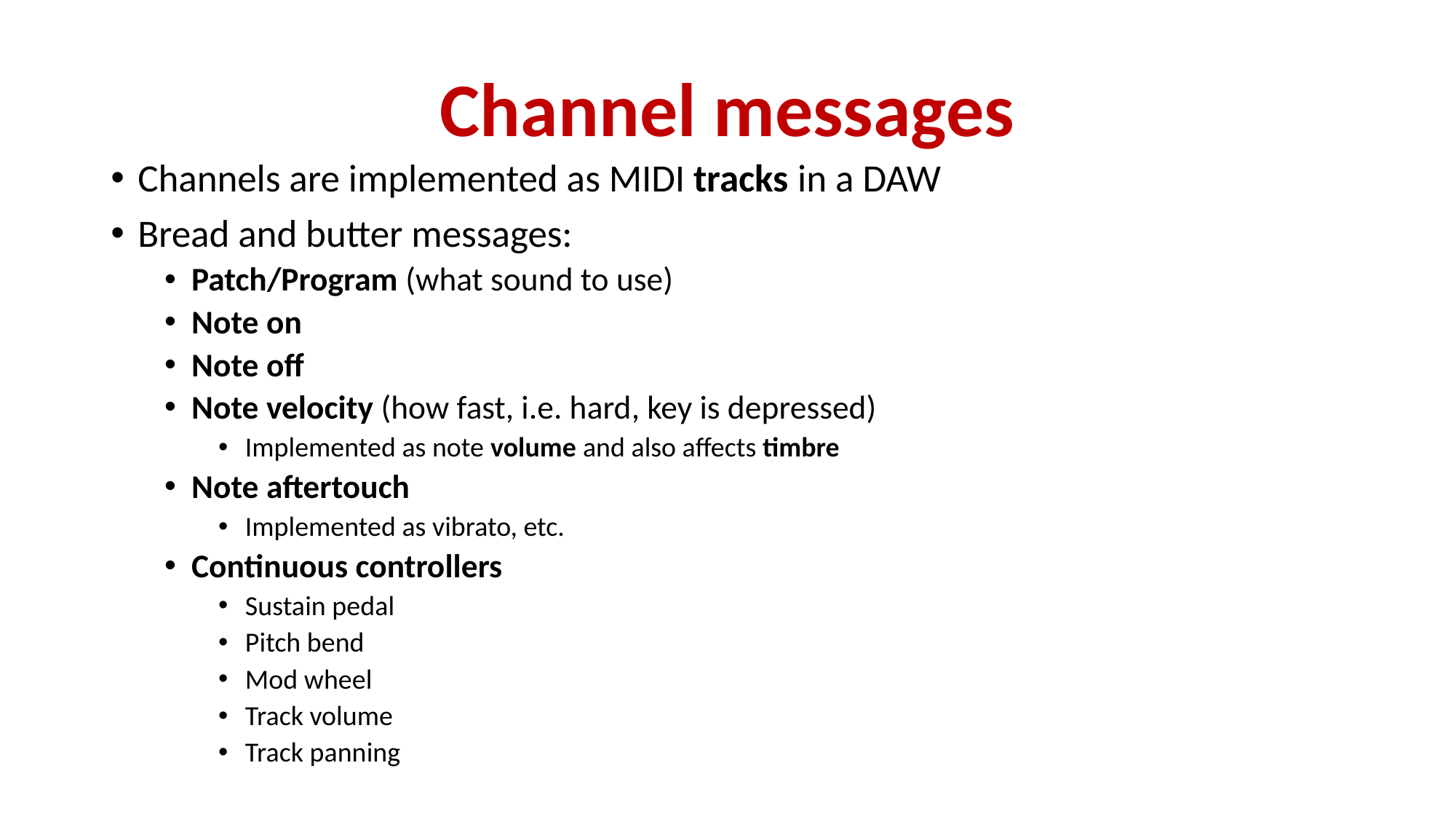

# Channel messages
Channels are implemented as MIDI tracks in a DAW
Bread and butter messages:
Patch/Program (what sound to use)
Note on
Note off
Note velocity (how fast, i.e. hard, key is depressed)
Implemented as note volume and also affects timbre
Note aftertouch
Implemented as vibrato, etc.
Continuous controllers
Sustain pedal
Pitch bend
Mod wheel
Track volume
Track panning